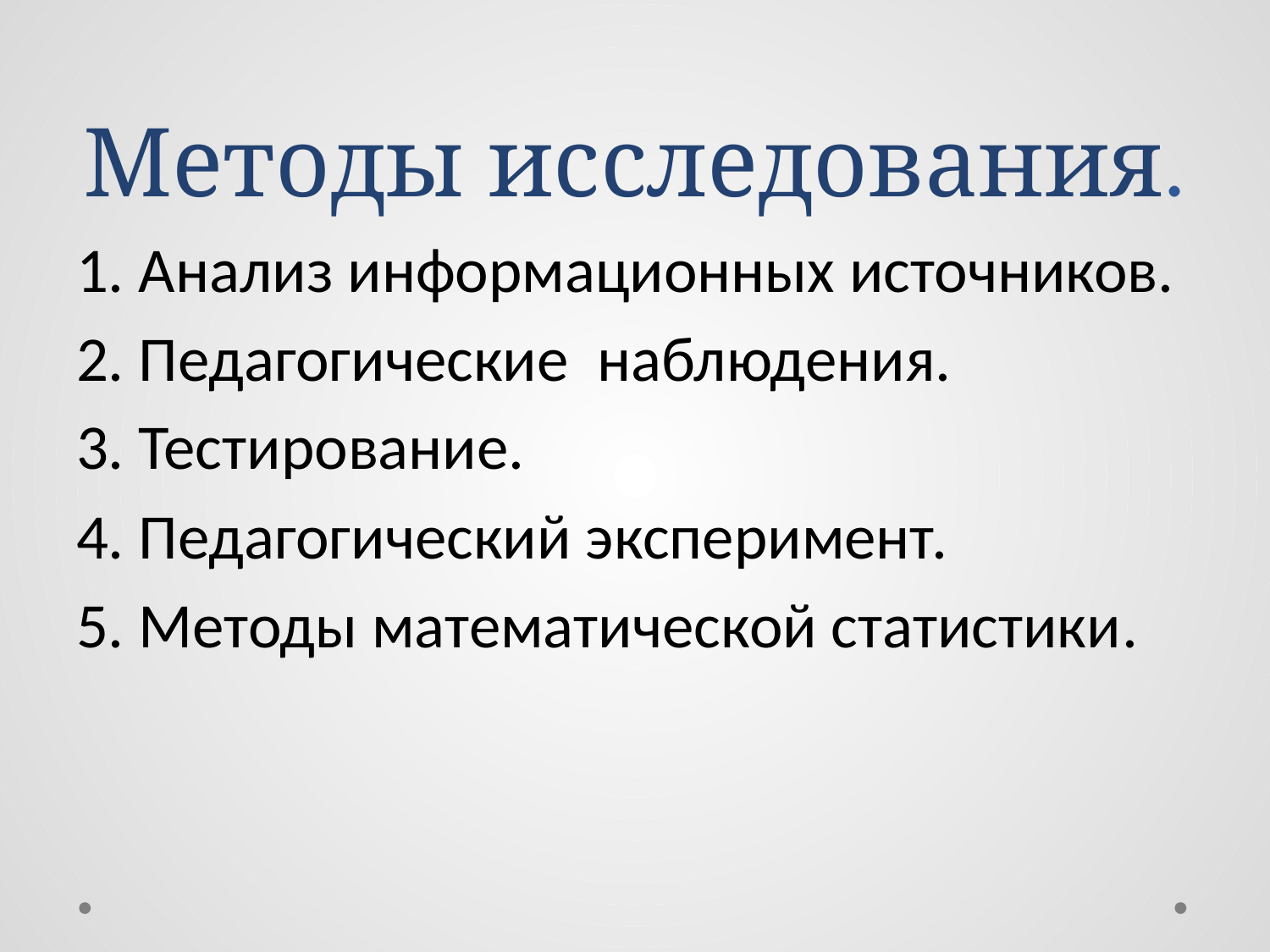

# Методы исследования.
1. Анализ информационных источников.
2. Педагогические  наблюдения.
3. Тестирование.
4. Педагогический эксперимент.
5. Методы математической статистики.